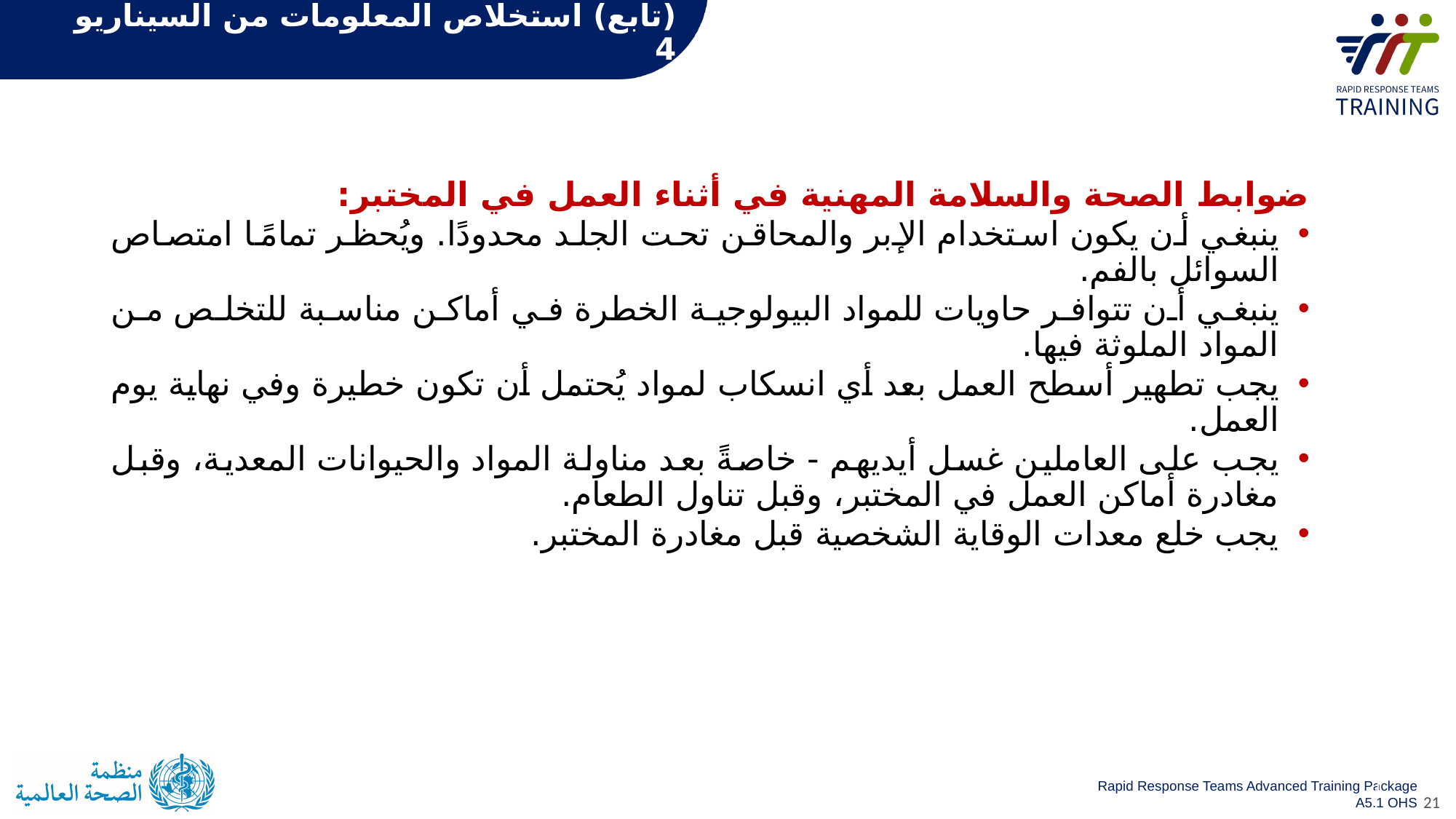

# (تابع) استخلاص المعلومات من السيناريو 4
ضوابط الصحة والسلامة المهنية في أثناء العمل في المختبر:
ينبغي أن يكون استخدام الإبر والمحاقن تحت الجلد محدودًا. ويُحظر تمامًا امتصاص السوائل بالفم.
ينبغي أن تتوافر حاويات للمواد البيولوجية الخطرة في أماكن مناسبة للتخلص من المواد الملوثة فيها.
يجب تطهير أسطح العمل بعد أي انسكاب لمواد يُحتمل أن تكون خطيرة وفي نهاية يوم العمل.
يجب على العاملين غسل أيديهم - خاصةً بعد مناولة المواد والحيوانات المعدية، وقبل مغادرة أماكن العمل في المختبر، وقبل تناول الطعام.
يجب خلع معدات الوقاية الشخصية قبل مغادرة المختبر.
21